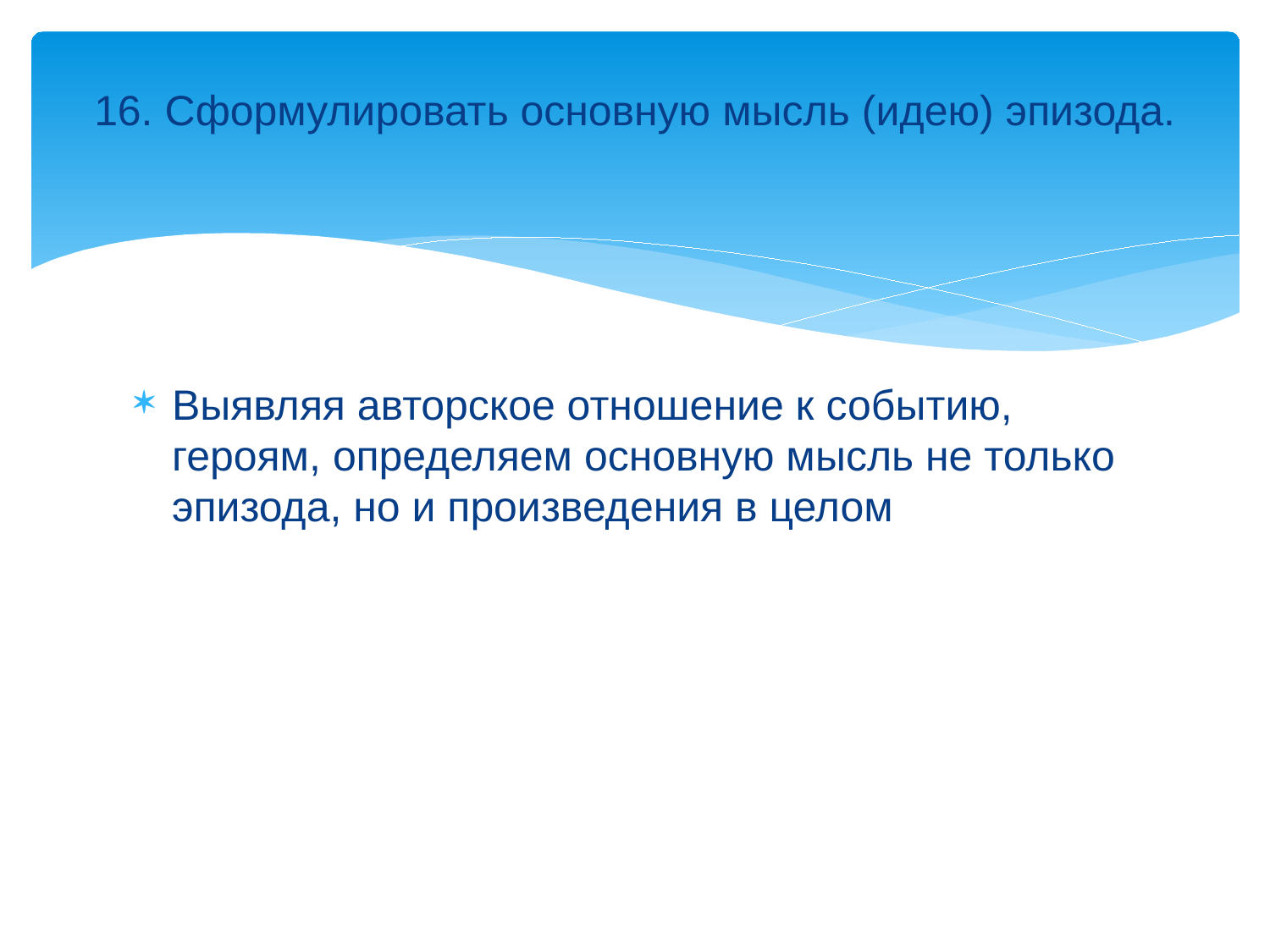

# 16. Сформулировать основную мысль (идею) эпизода.
Выявляя авторское отношение к событию, героям, определяем основную мысль не только эпизода, но и произведения в целом